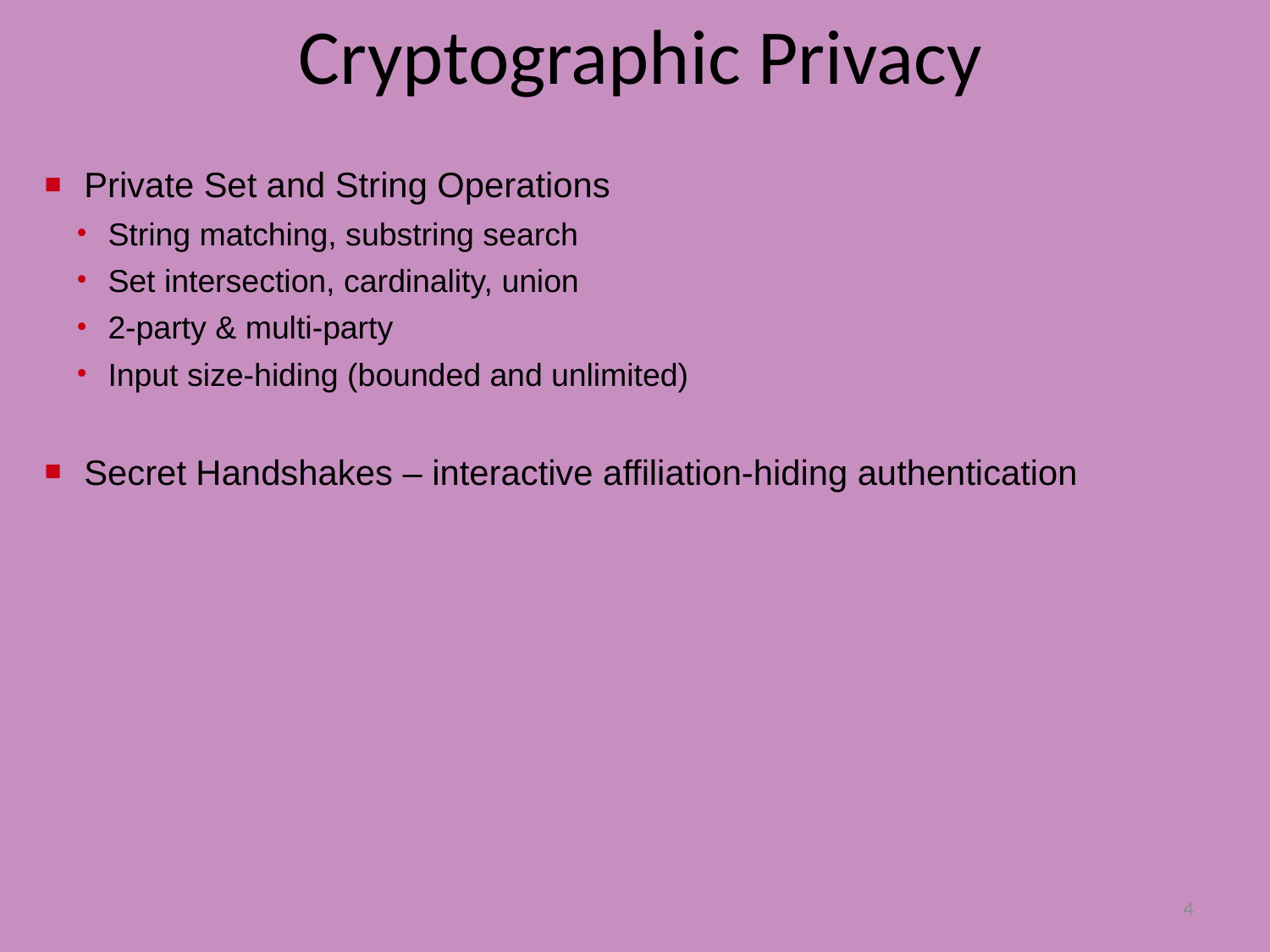

Cryptographic Privacy
Private Set and String Operations
String matching, substring search
Set intersection, cardinality, union
2-party & multi-party
Input size-hiding (bounded and unlimited)

Secret Handshakes – interactive affiliation-hiding authentication
4